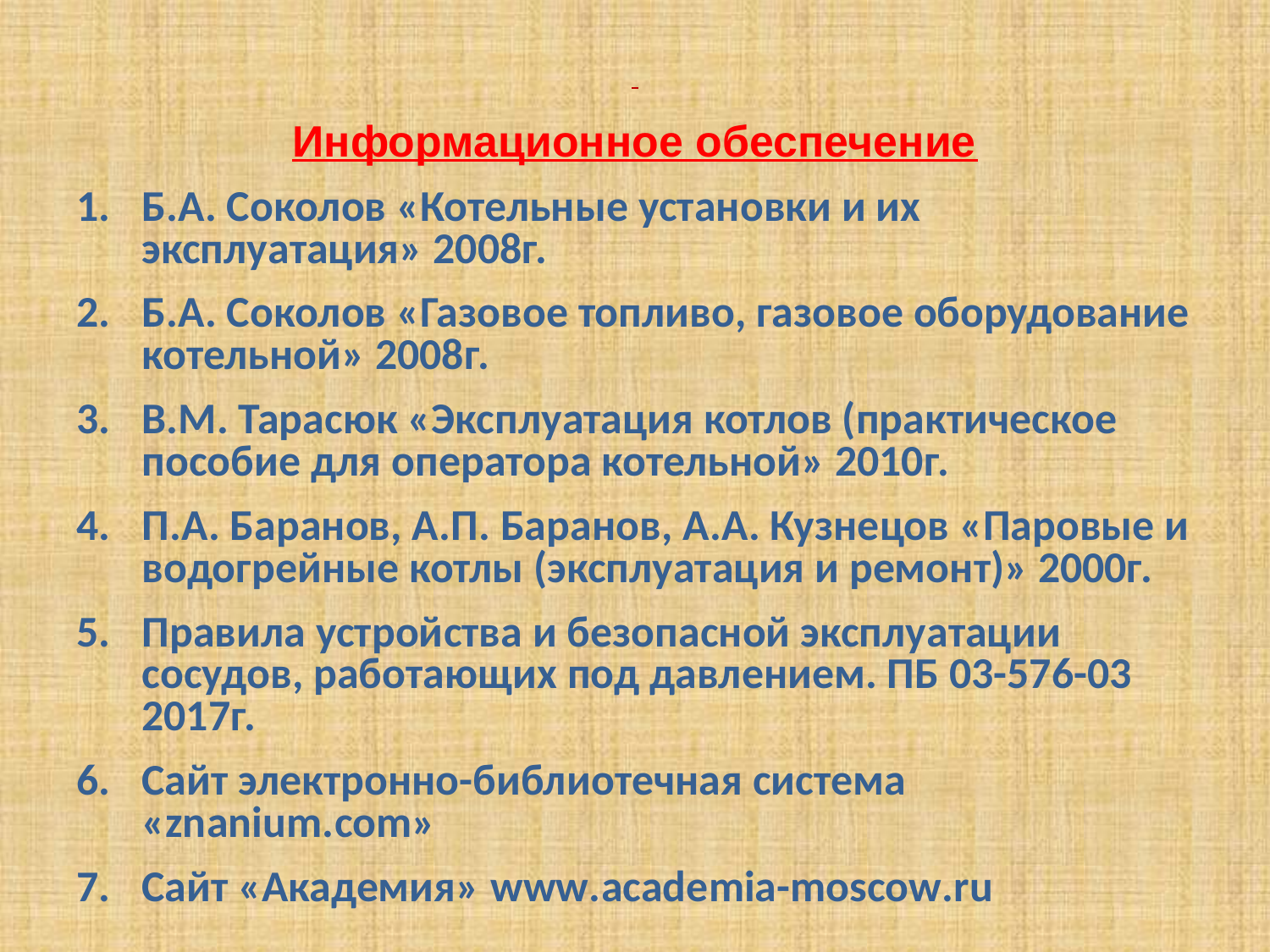

#
Информационное обеспечение
Б.А. Соколов «Котельные установки и их эксплуатация» 2008г.
Б.А. Соколов «Газовое топливо, газовое оборудование котельной» 2008г.
В.М. Тарасюк «Эксплуатация котлов (практическое пособие для оператора котельной» 2010г.
П.А. Баранов, А.П. Баранов, А.А. Кузнецов «Паровые и водогрейные котлы (эксплуатация и ремонт)» 2000г.
Правила устройства и безопасной эксплуатации сосудов, работающих под давлением. ПБ 03-576-03  2017г.
Сайт электронно-библиотечная система «znanium.com»
Сайт «Академия» www.academia-moscow.ru